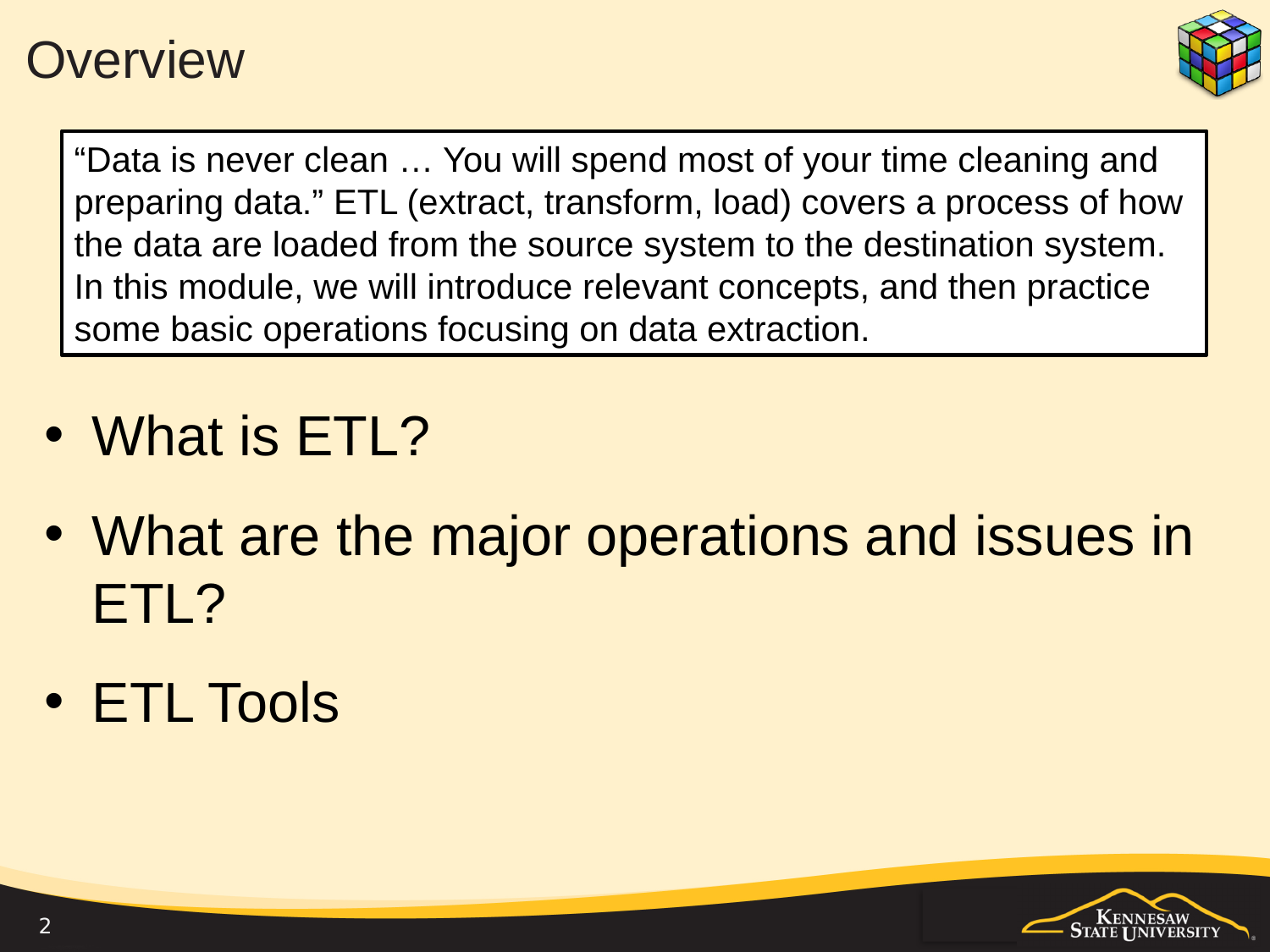

# Overview
“Data is never clean … You will spend most of your time cleaning and preparing data.” ETL (extract, transform, load) covers a process of how the data are loaded from the source system to the destination system. In this module, we will introduce relevant concepts, and then practice some basic operations focusing on data extraction.
What is ETL?
What are the major operations and issues in ETL?
ETL Tools
2